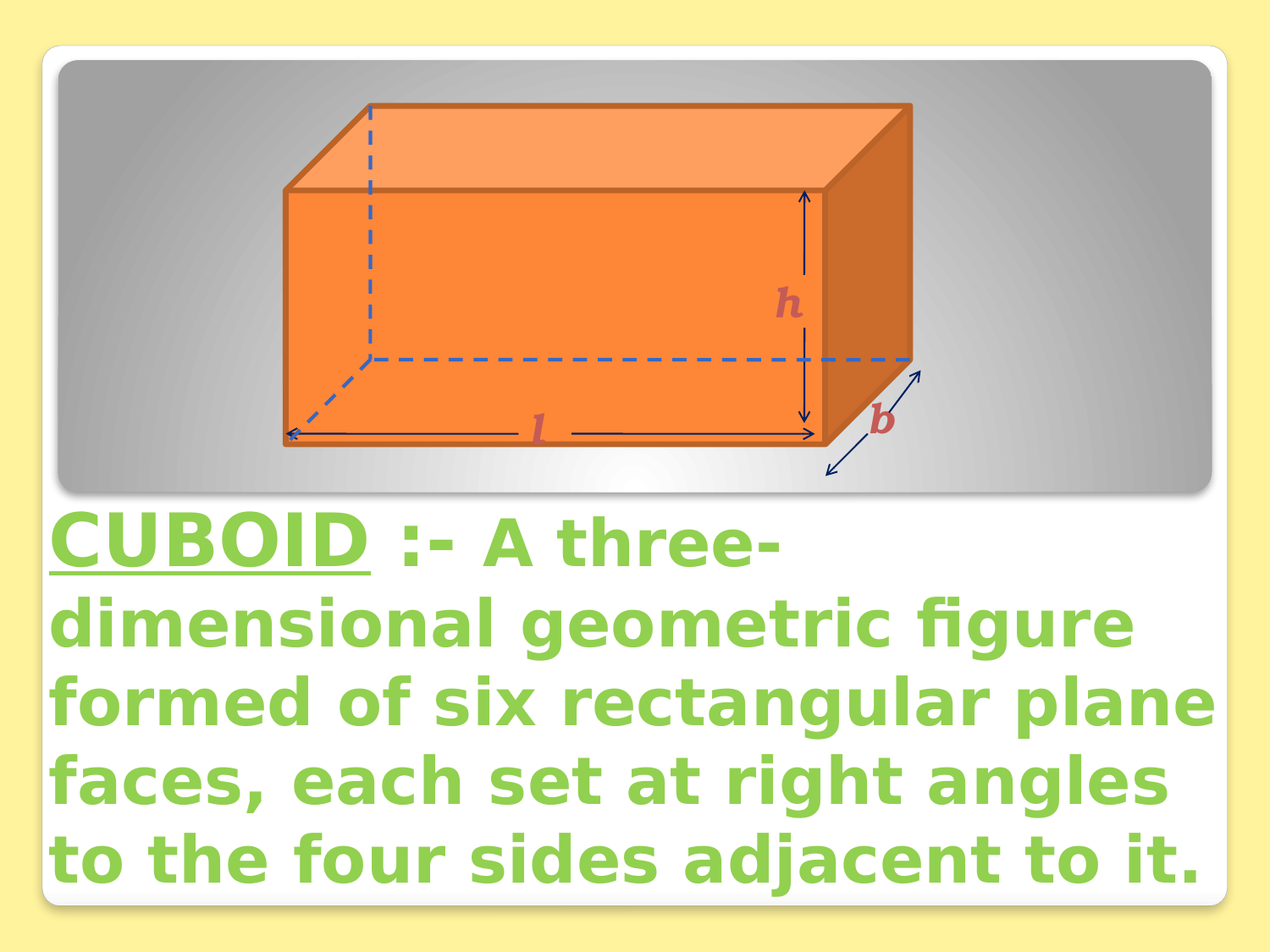

h
b
l
# CUBOID :- A three-dimensional geometric figure formed of six rectangular plane faces, each set at right angles to the four sides adjacent to it.